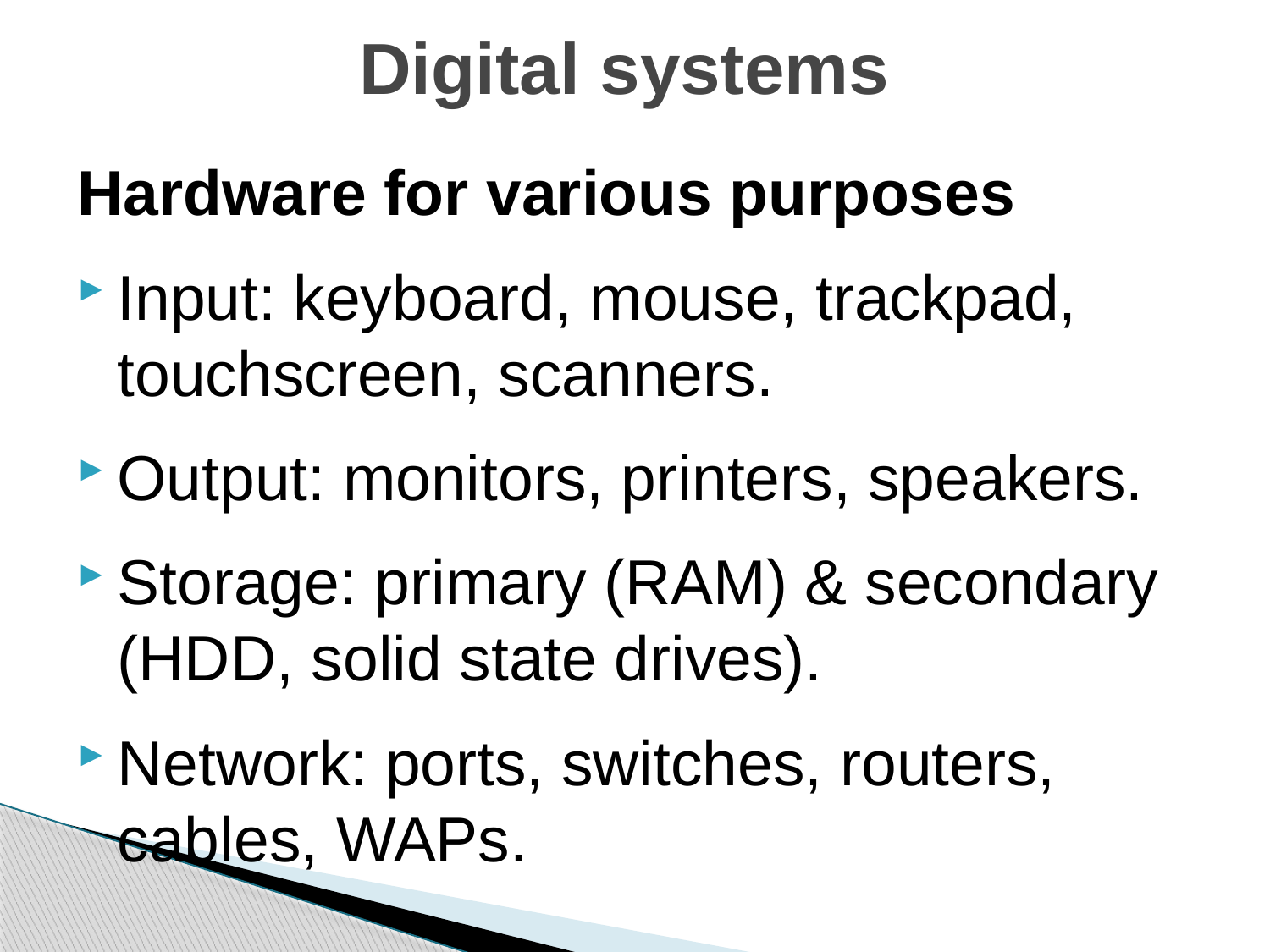

# Digital systems
Hardware for various purposes
Input: keyboard, mouse, trackpad, touchscreen, scanners.
Output: monitors, printers, speakers.
Storage: primary (RAM) & secondary (HDD, solid state drives).
Network: ports, switches, routers, cables, WAPs.